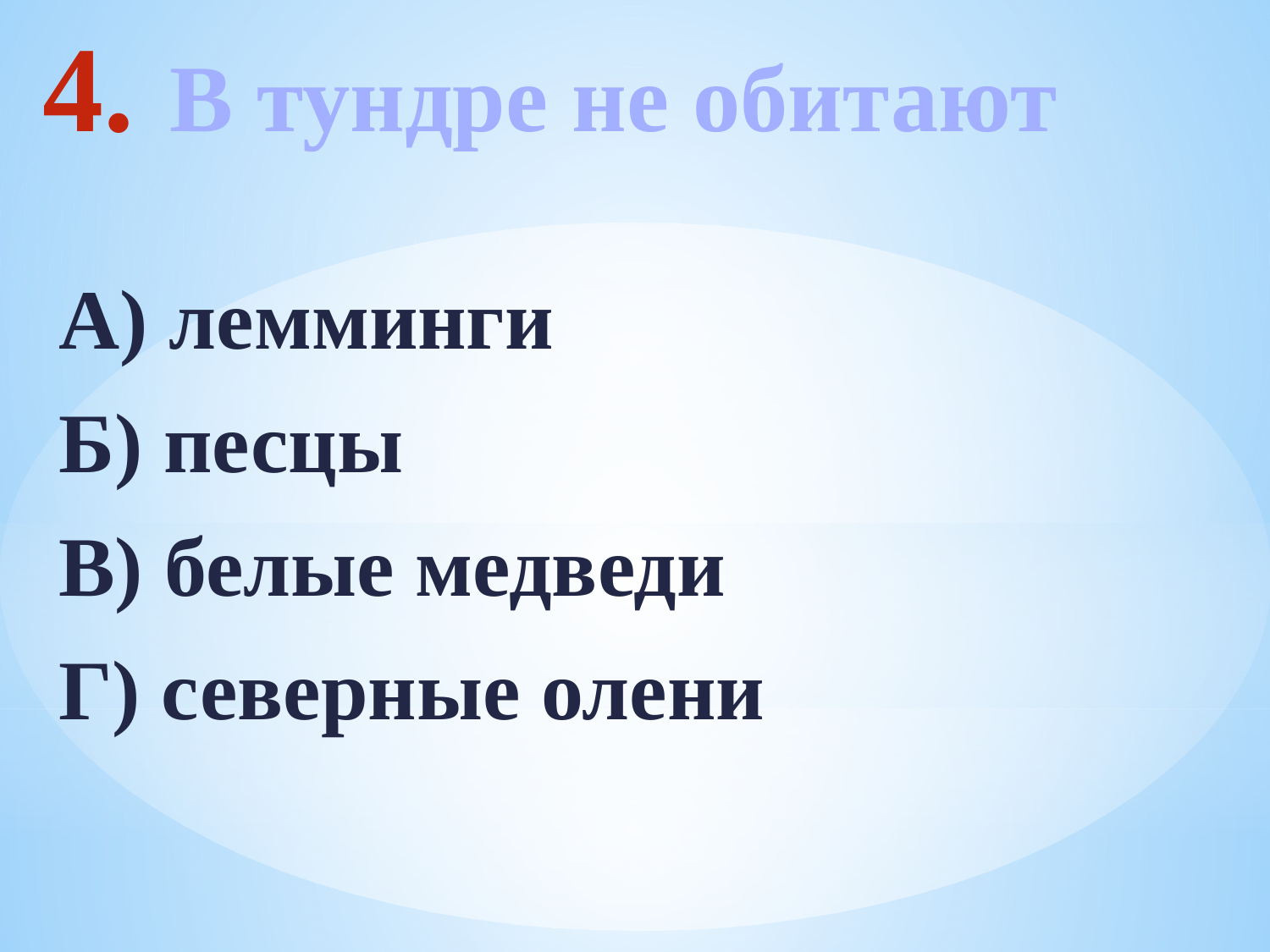

# В тундре не обитают
А) лемминги
Б) песцы
В) белые медведи
Г) северные олени